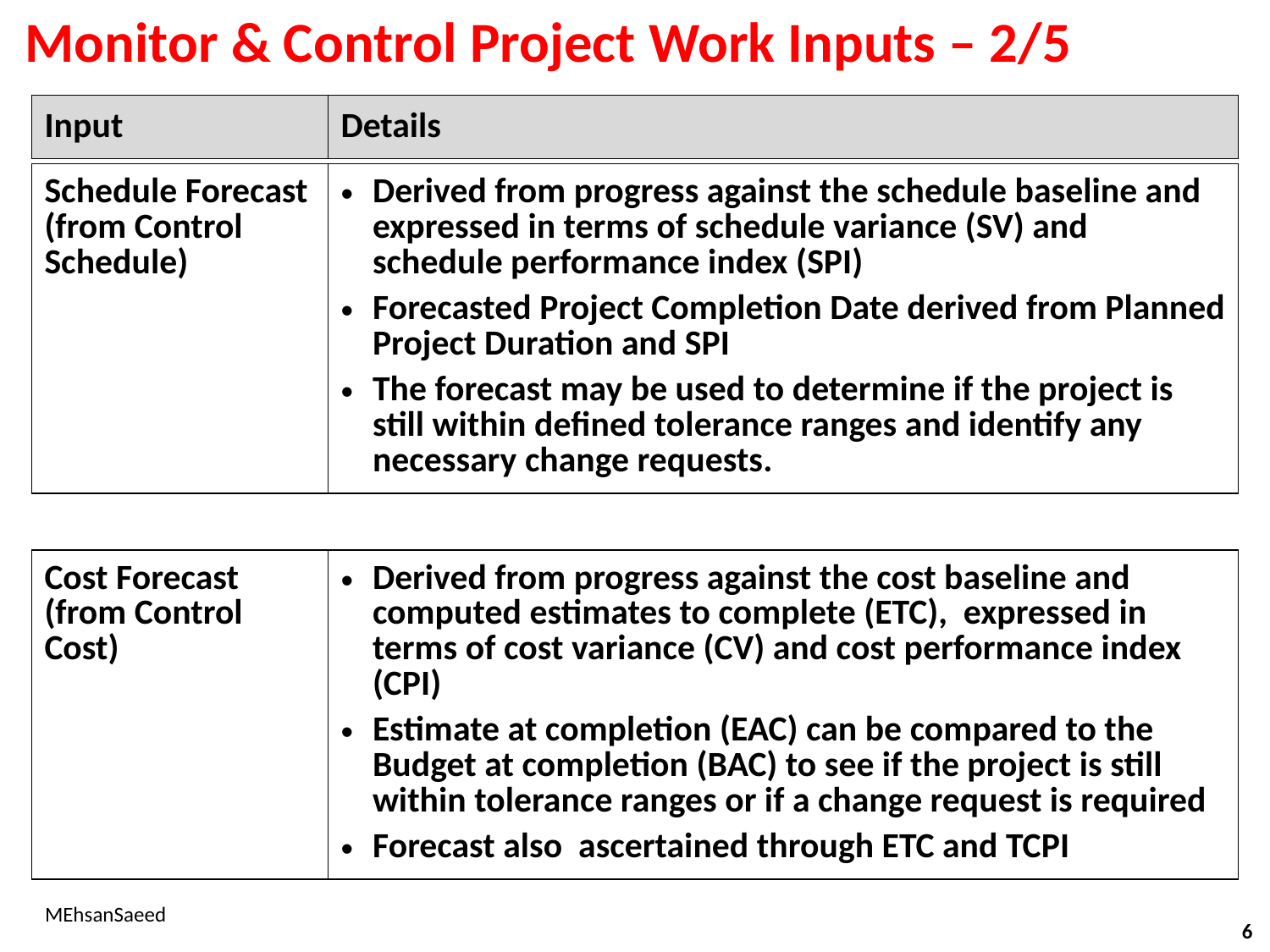

# Monitor & Control Project Work Inputs – 2/5
| Input | Details |
| --- | --- |
| Schedule Forecast (from Control Schedule) | Derived from progress against the schedule baseline and expressed in terms of schedule variance (SV) and schedule performance index (SPI) Forecasted Project Completion Date derived from Planned Project Duration and SPI The forecast may be used to determine if the project is still within defined tolerance ranges and identify any necessary change requests. |
| --- | --- |
| Cost Forecast (from Control Cost) | Derived from progress against the cost baseline and computed estimates to complete (ETC), expressed in terms of cost variance (CV) and cost performance index (CPI) Estimate at completion (EAC) can be compared to the Budget at completion (BAC) to see if the project is still within tolerance ranges or if a change request is required Forecast also ascertained through ETC and TCPI |
| --- | --- |
MEhsanSaeed
6